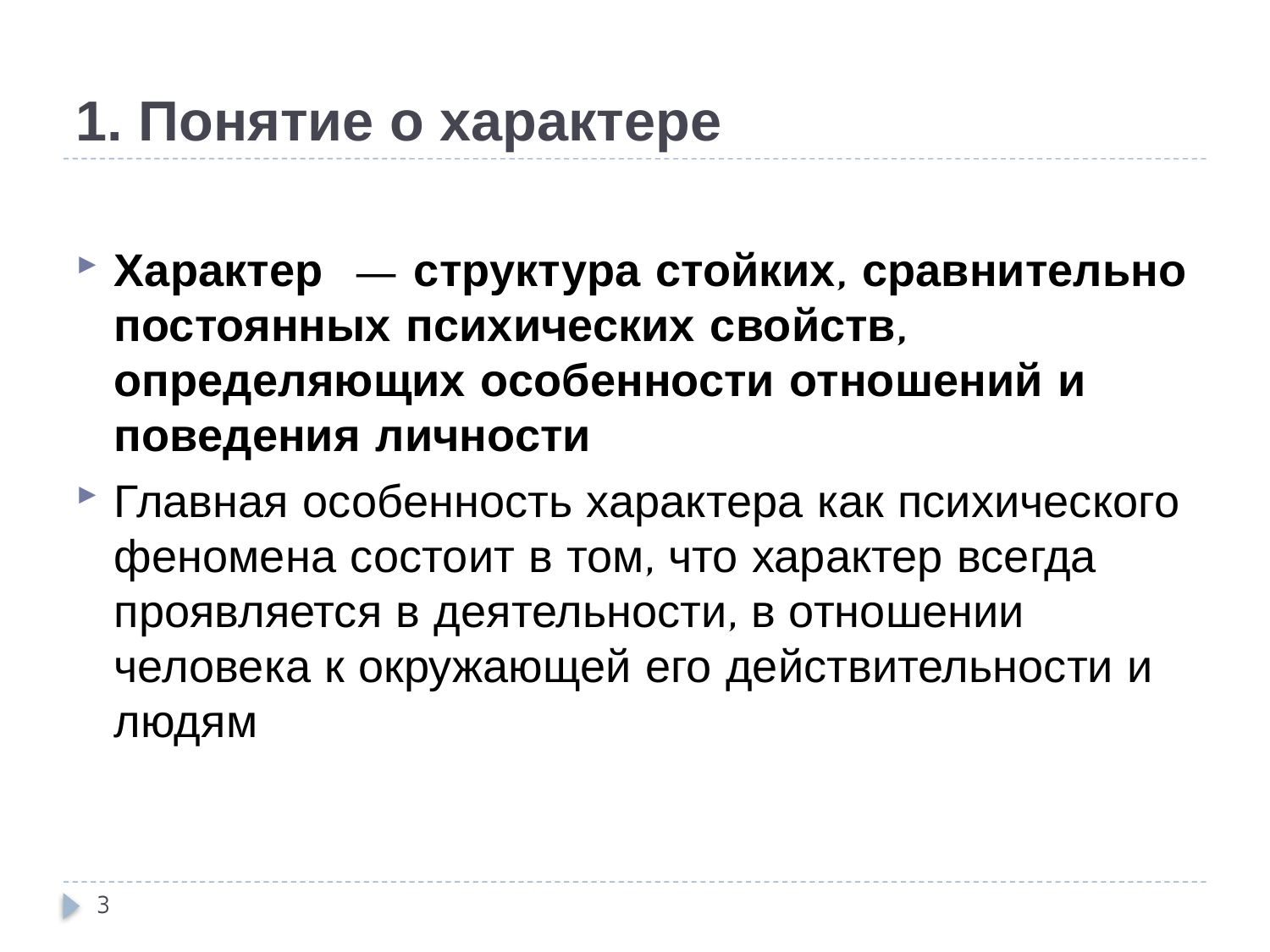

# 1. Понятие о характере

Характер  — структура стойких, сравнительно постоянных психических свойств, определяющих особенности отношений и поведения личности
Главная особенность характера как психического феномена состоит в том, что характер всегда проявляется в деятельности, в отношении человека к окружающей его действительности и людям
3